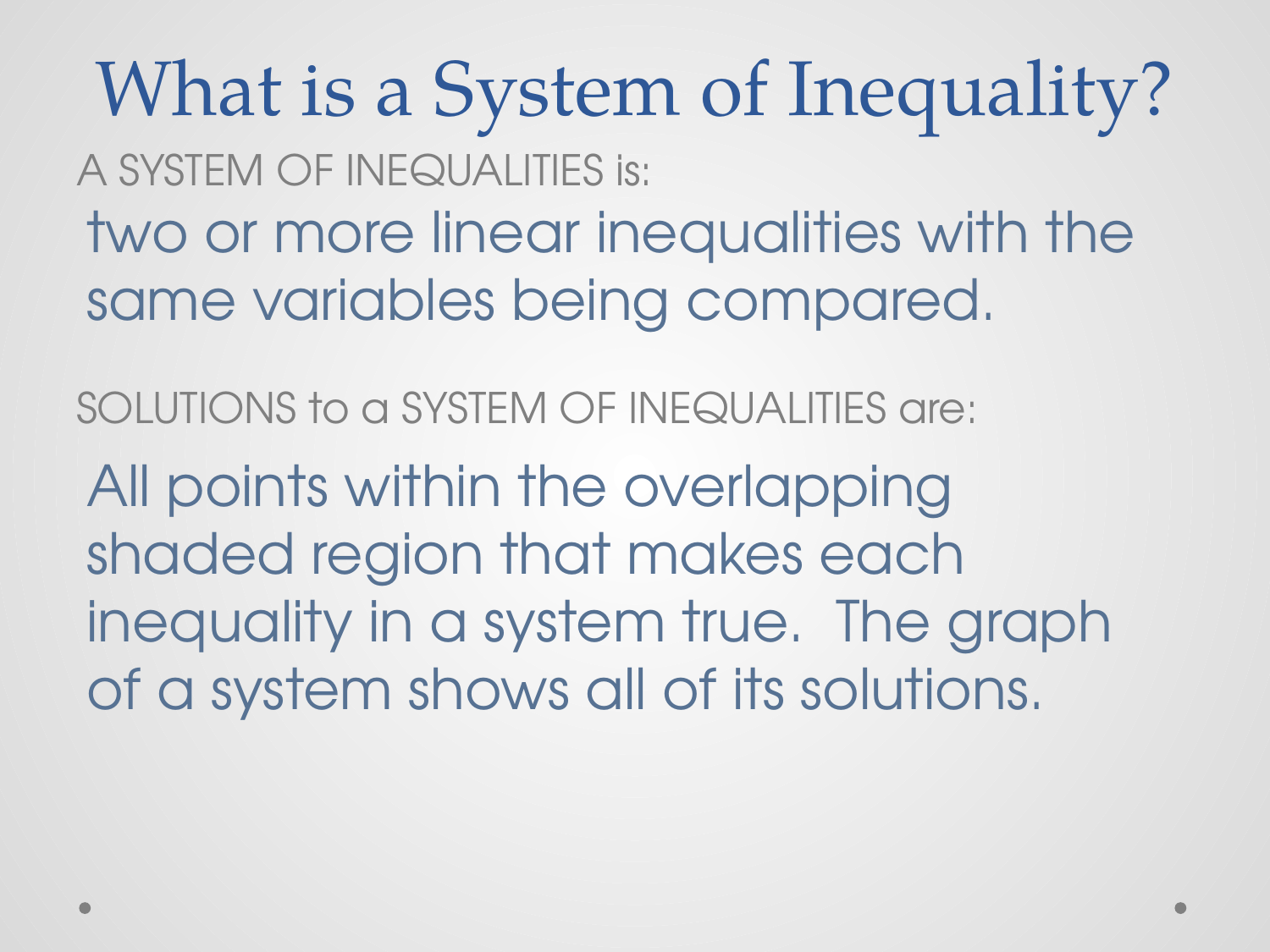

# What is a System of Inequality?
A SYSTEM OF INEQUALITIES is:

SOLUTIONS to a SYSTEM OF INEQUALITIES are:

two or more linear inequalities with the same variables being compared.
All points within the overlapping shaded region that makes each inequality in a system true.  The graph of a system shows all of its solutions.